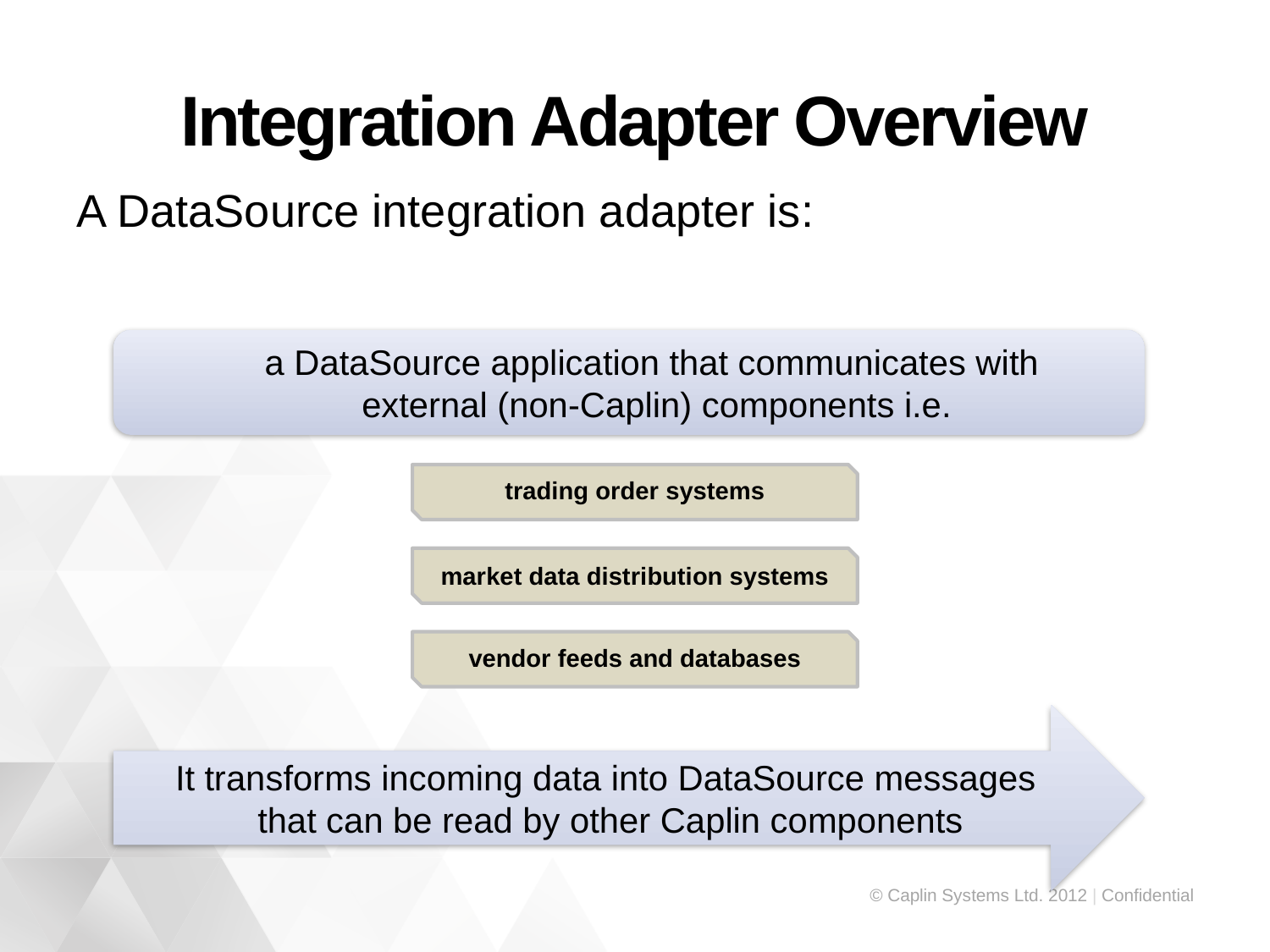

# Integration Adapter Overview
A DataSource integration adapter is:

a DataSource application that communicates with
external (non-Caplin) components i.e.
trading order systems
market data distribution systems
vendor feeds and databases
It transforms incoming data into DataSource messages
 that can be read by other Caplin components